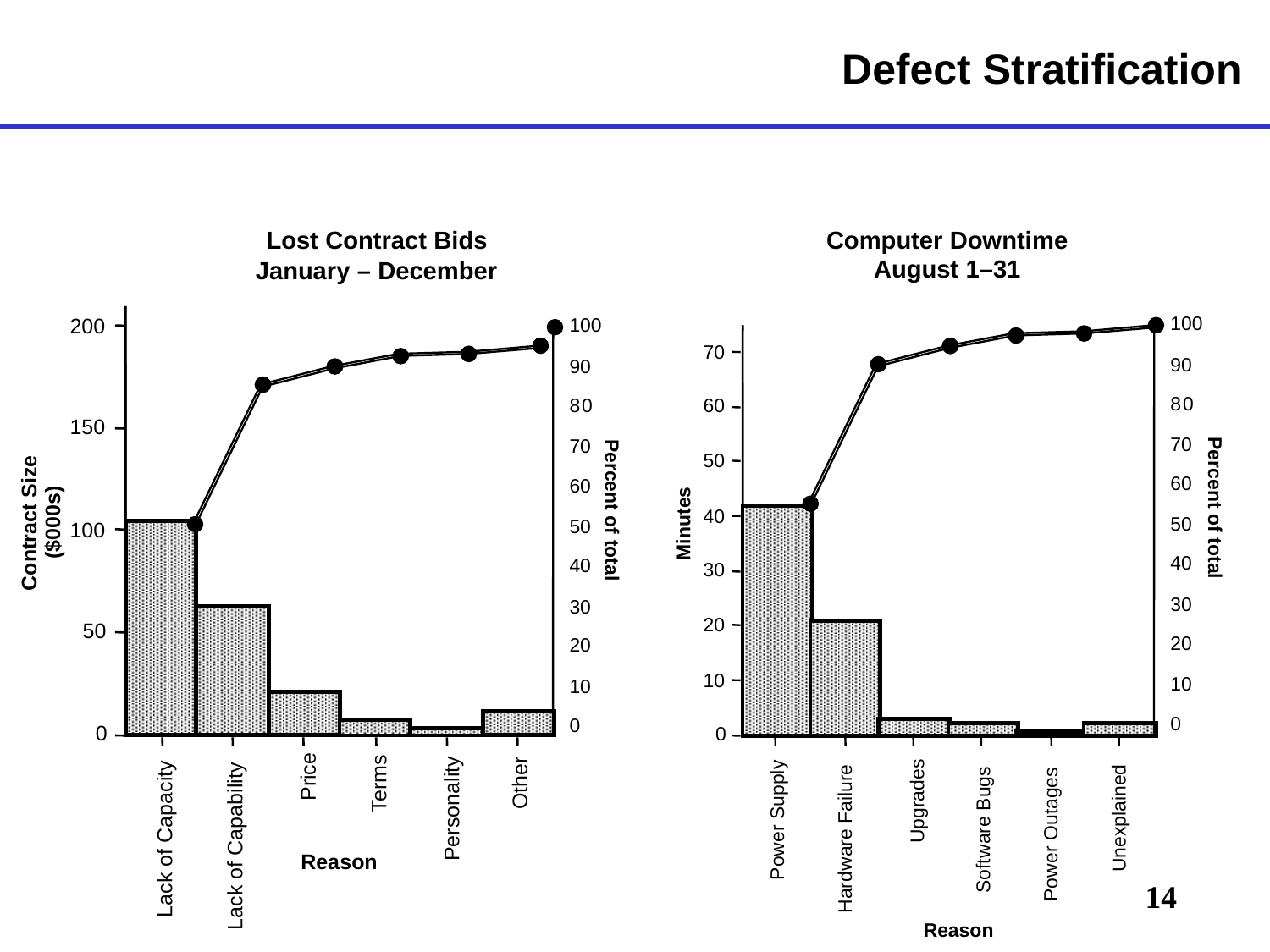

# Defect Stratification
Lost Contract Bids
Computer Downtime
August 1–31
January – December

100
200
100

70

90
90

8
0
8
0
60

150

70
70

50

60
60

Percent of total
Percent of total
40

($000s)
Contract Size
Minutes
50
50

100

40
40
30

30
30

20
50

20

20
10
10
10

0

0

0

0

Price
Other
Terms
Upgrades
Personality
Unexplained
Power Supply
Software Bugs
Power Outages
Lack of Capacity
Hardware Failure
Lack of Capability
Reason
Reason